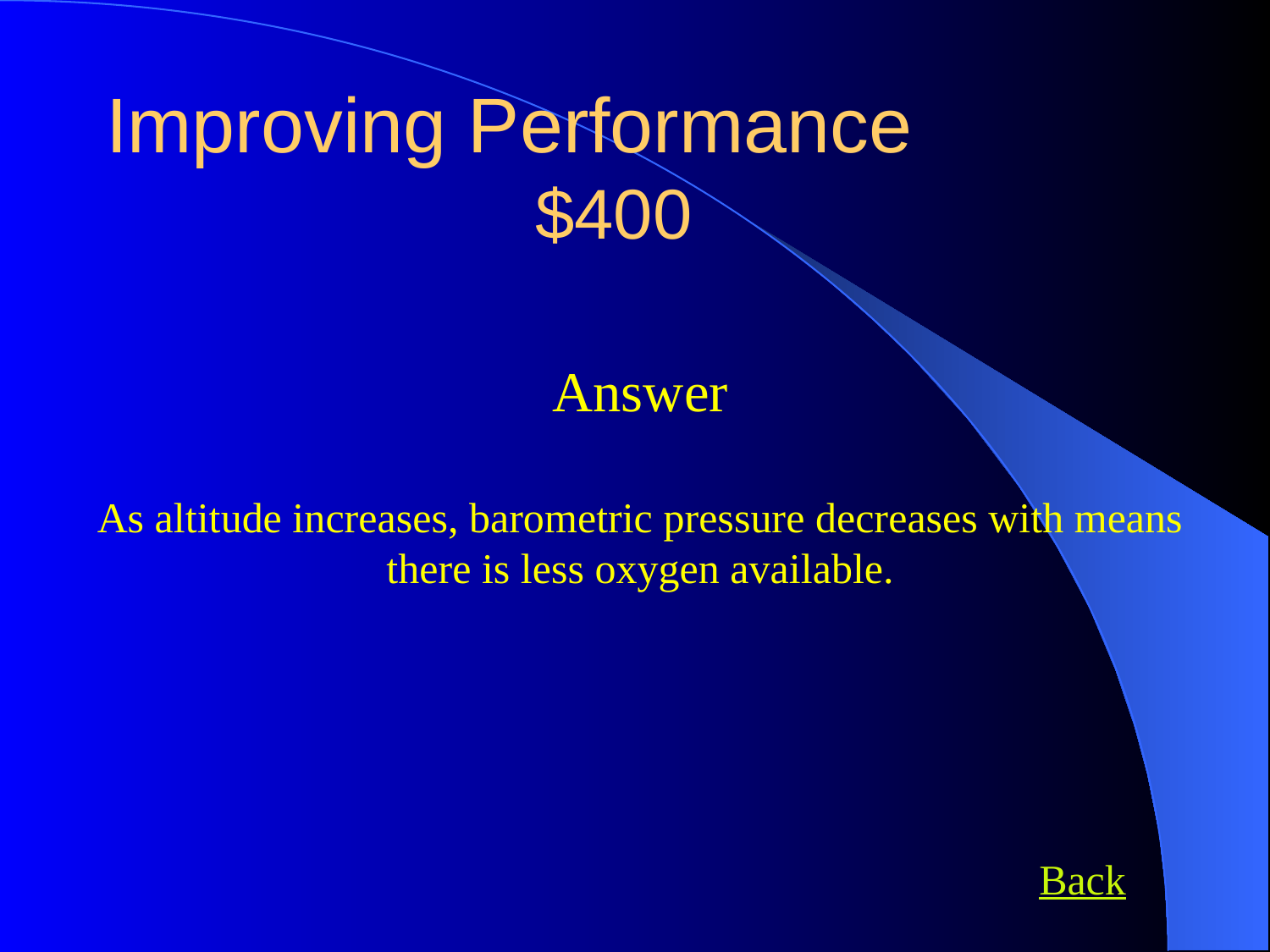

Improving Performance 		$400
Answer

As altitude increases, barometric pressure decreases with means there is less oxygen available.

Back